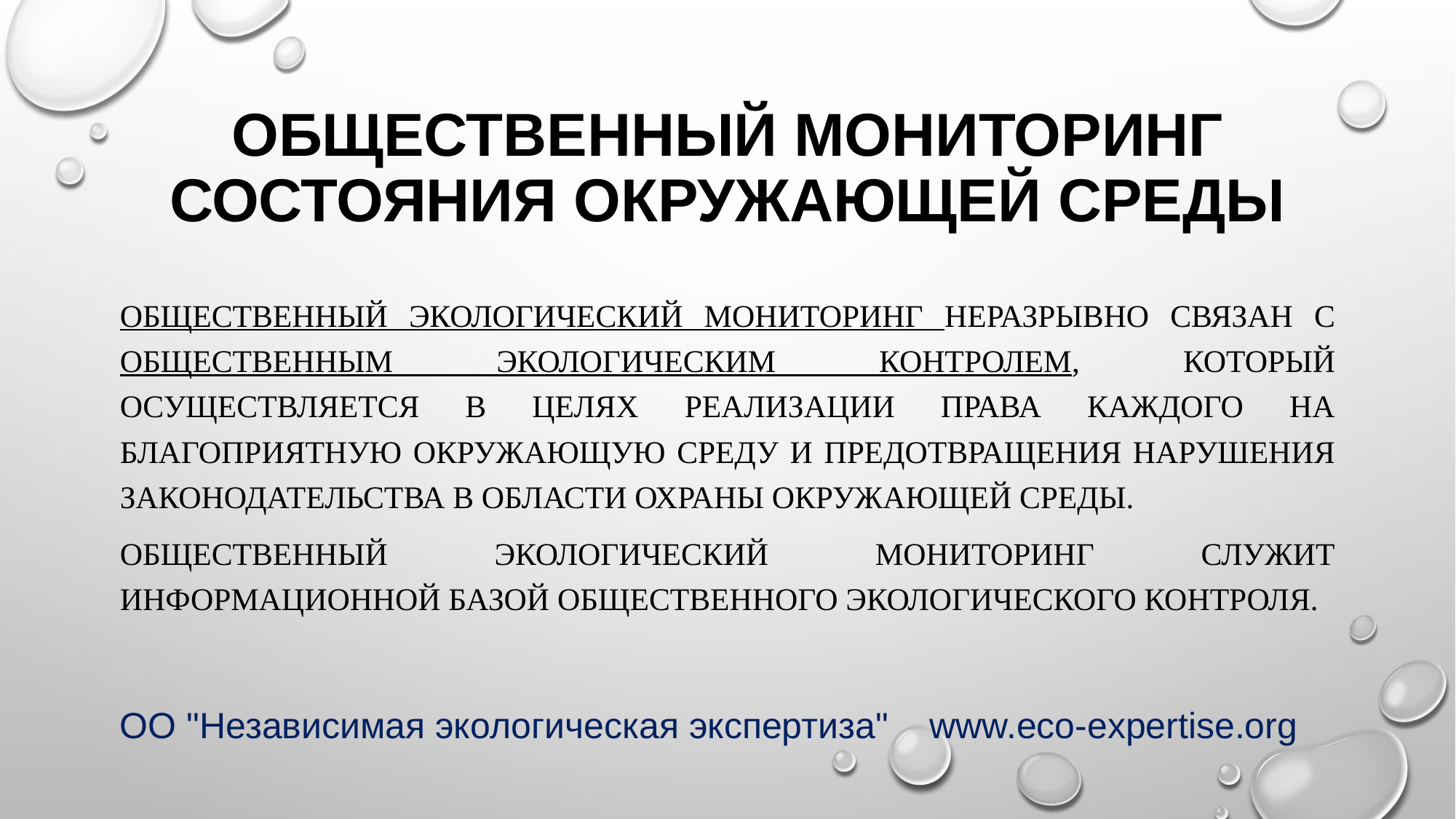

# Общественный мониторинг состояния окружающей среды
Общественный экологический мониторинг неразрывно связан с общественным экологическим контролем, который осуществляется в целях реализации права каждого на благоприятную окружающую среду и предотвращения нарушения законодательства в области охраны окружающей среды.
Общественный экологический мониторинг служит информационной базой общественного экологического контроля.
ОО "Независимая экологическая экспертиза"    www.eco-expertise.org